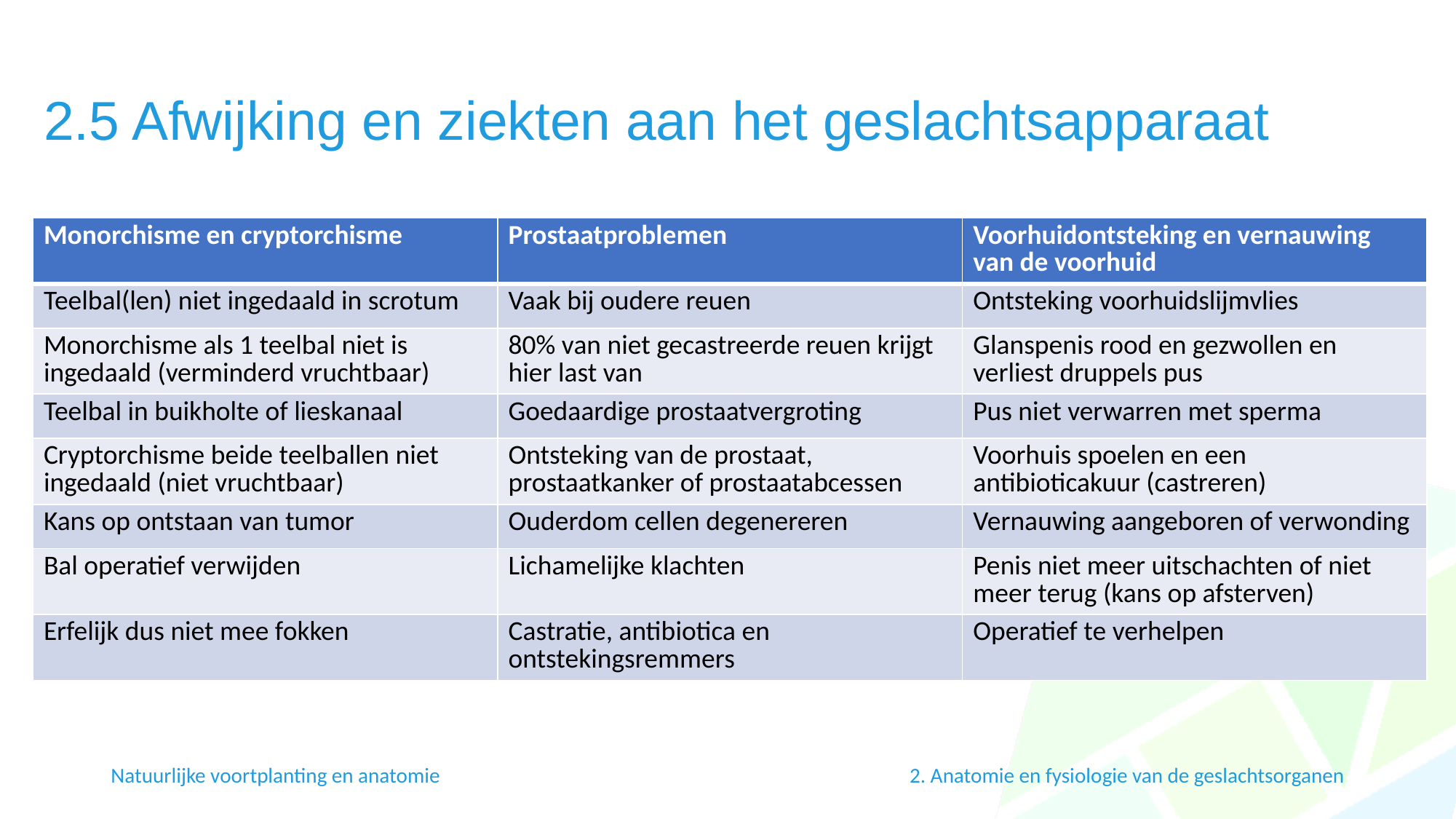

# 2.5 Afwijking en ziekten aan het geslachtsapparaat
| Monorchisme en cryptorchisme | Prostaatproblemen | Voorhuidontsteking en vernauwing van de voorhuid |
| --- | --- | --- |
| Teelbal(len) niet ingedaald in scrotum | Vaak bij oudere reuen | Ontsteking voorhuidslijmvlies |
| Monorchisme als 1 teelbal niet is ingedaald (verminderd vruchtbaar) | 80% van niet gecastreerde reuen krijgt hier last van | Glanspenis rood en gezwollen en verliest druppels pus |
| Teelbal in buikholte of lieskanaal | Goedaardige prostaatvergroting | Pus niet verwarren met sperma |
| Cryptorchisme beide teelballen niet ingedaald (niet vruchtbaar) | Ontsteking van de prostaat, prostaatkanker of prostaatabcessen | Voorhuis spoelen en een antibioticakuur (castreren) |
| Kans op ontstaan van tumor | Ouderdom cellen degenereren | Vernauwing aangeboren of verwonding |
| Bal operatief verwijden | Lichamelijke klachten | Penis niet meer uitschachten of niet meer terug (kans op afsterven) |
| Erfelijk dus niet mee fokken | Castratie, antibiotica en ontstekingsremmers | Operatief te verhelpen |
Natuurlijke voortplanting en anatomie
2. Anatomie en fysiologie van de geslachtsorganen